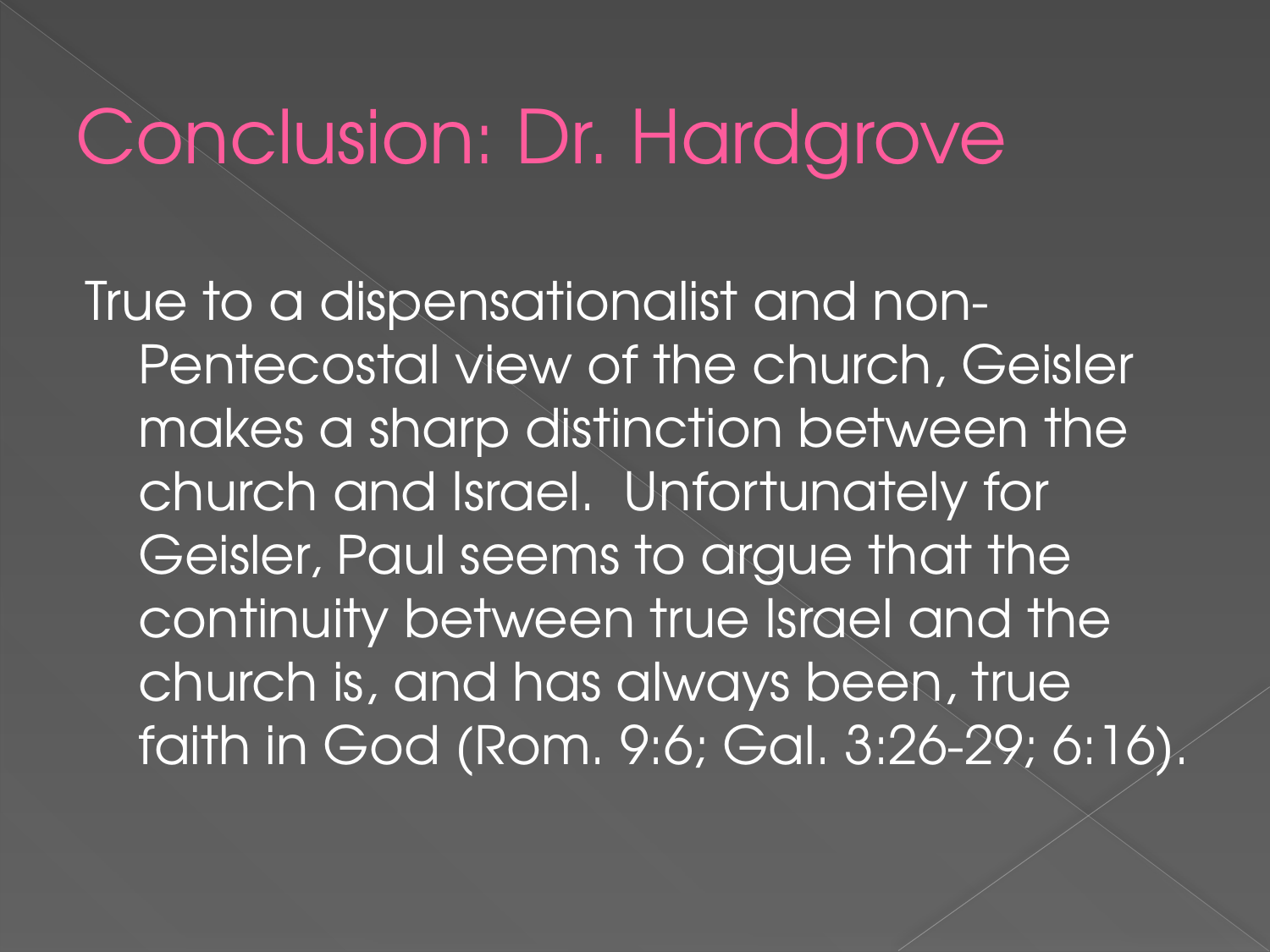

# Conclusion: Dr. Hardgrove
True to a dispensationalist and non-Pentecostal view of the church, Geisler makes a sharp distinction between the church and Israel.  Unfortunately for Geisler, Paul seems to argue that the continuity between true Israel and the church is, and has always been, true faith in God (Rom. 9:6; Gal. 3:26-29; 6:16).